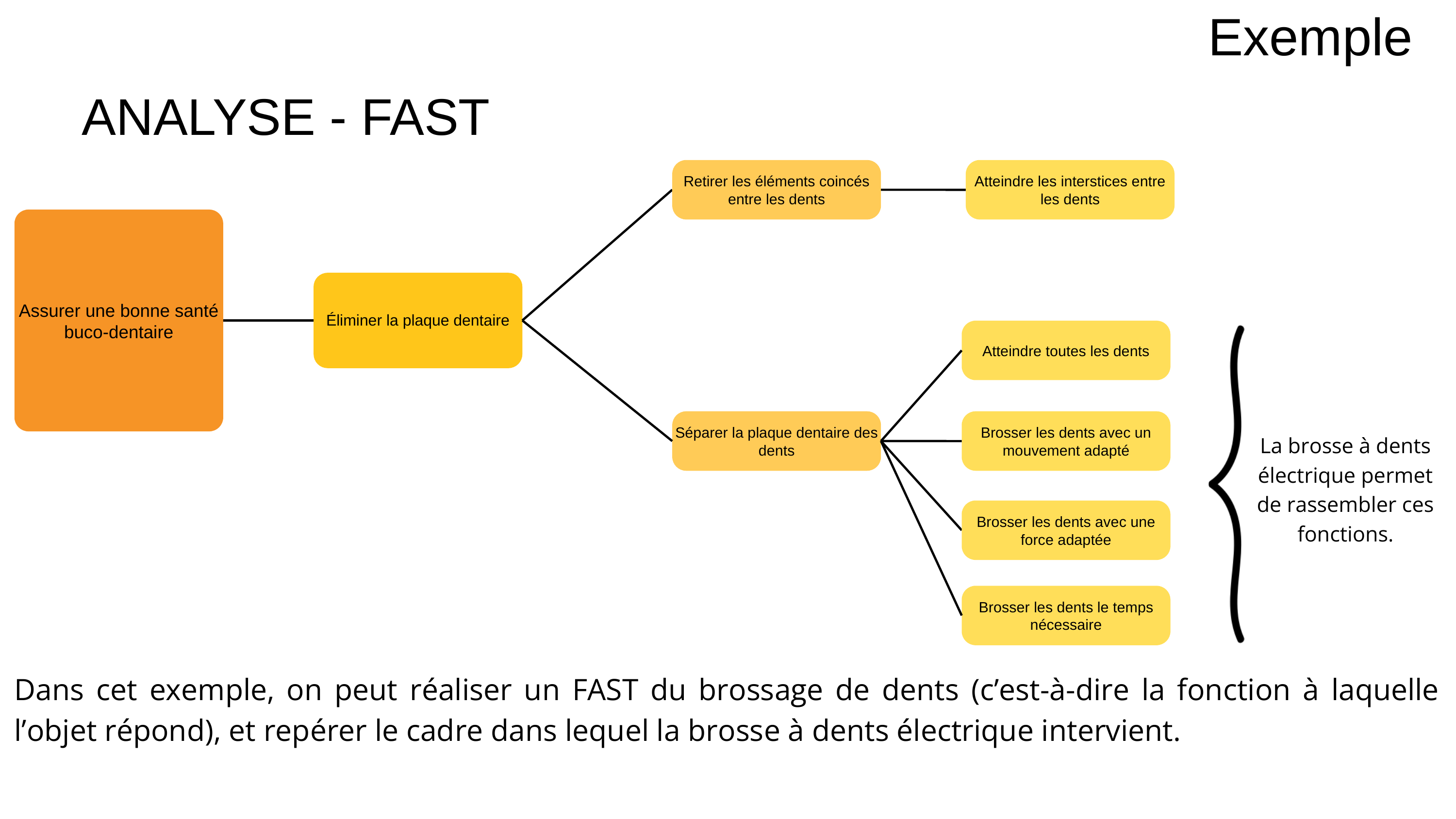

Exemple
ANALYSE - FAST

Retirer les éléments coincés entre les dents

Atteindre les interstices entre les dents

Assurer une bonne santé buco-dentaire

Éliminer la plaque dentaire

Atteindre toutes les dents

Séparer la plaque dentaire des dents

Brosser les dents avec un mouvement adapté
La brosse à dents électrique permet de rassembler ces fonctions.

Brosser les dents avec une force adaptée

Brosser les dents le temps nécessaire
Dans cet exemple, on peut réaliser un FAST du brossage de dents (c’est-à-dire la fonction à laquelle l’objet répond), et repérer le cadre dans lequel la brosse à dents électrique intervient.